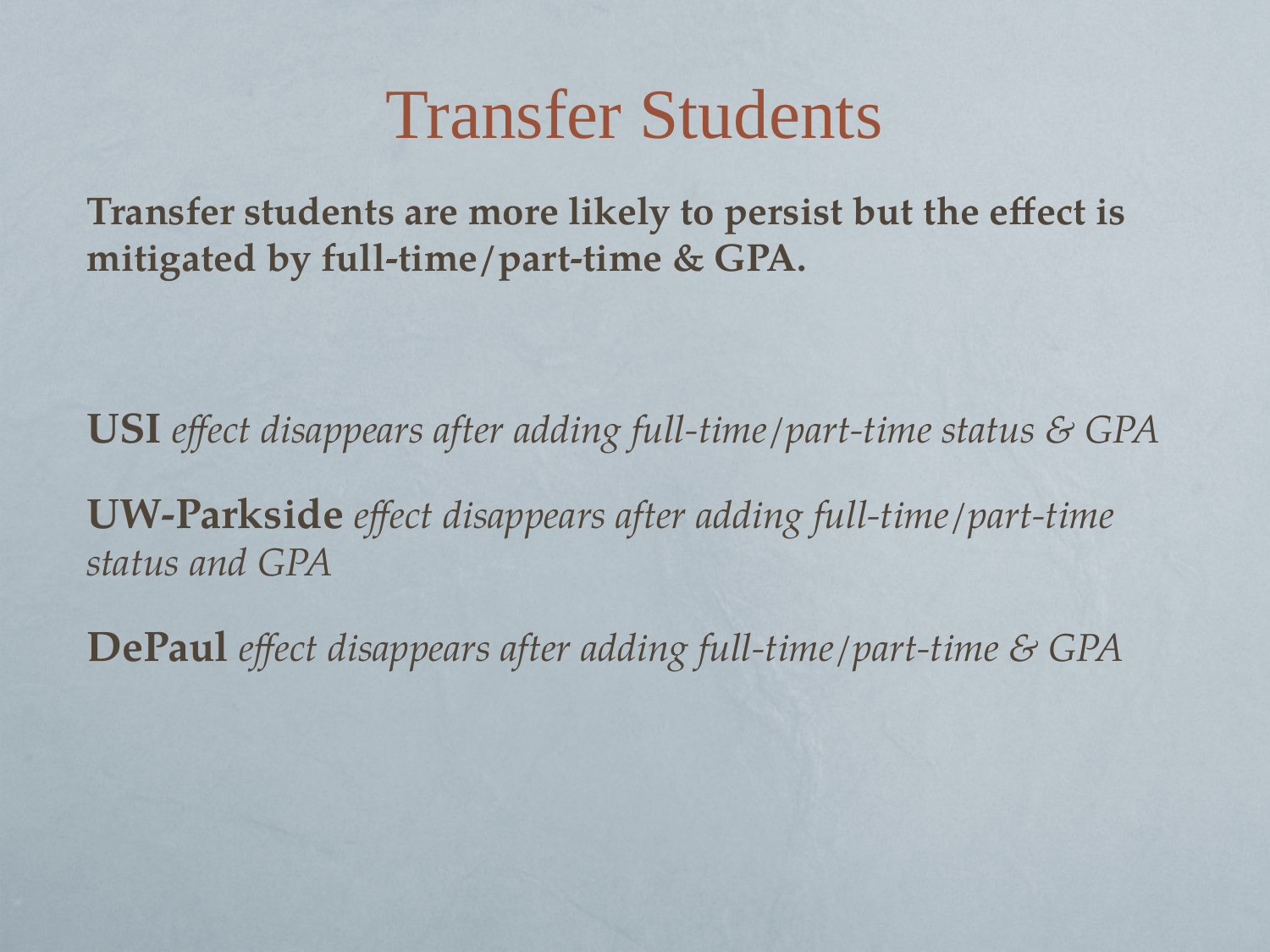

# Transfer Students
Transfer students are more likely to persist but the effect is mitigated by full-time/part-time & GPA.

USI effect disappears after adding full-time/part-time status & GPA
UW-Parkside effect disappears after adding full-time/part-time status and GPA
DePaul effect disappears after adding full-time/part-time & GPA